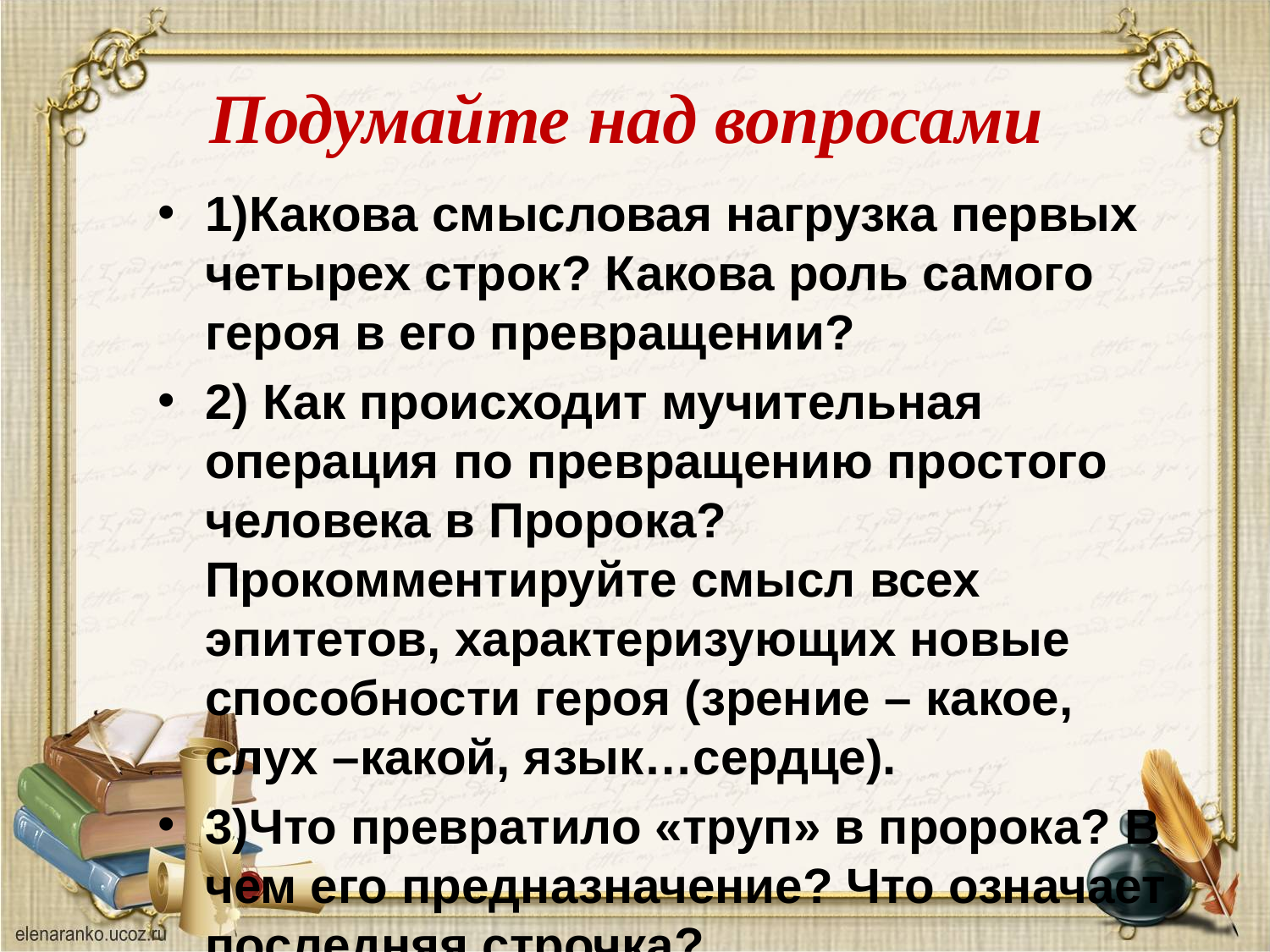

# Подумайте над вопросами
1)Какова смысловая нагрузка первых четырех строк? Какова роль самого героя в его превращении?
2) Как происходит мучительная операция по превращению простого человека в Пророка? Прокомментируйте смысл всех эпитетов, характеризующих новые способности героя (зрение – какое, слух –какой, язык…сердце).
3)Что превратило «труп» в пророка? В чем его предназначение? Что означает последняя строчка?